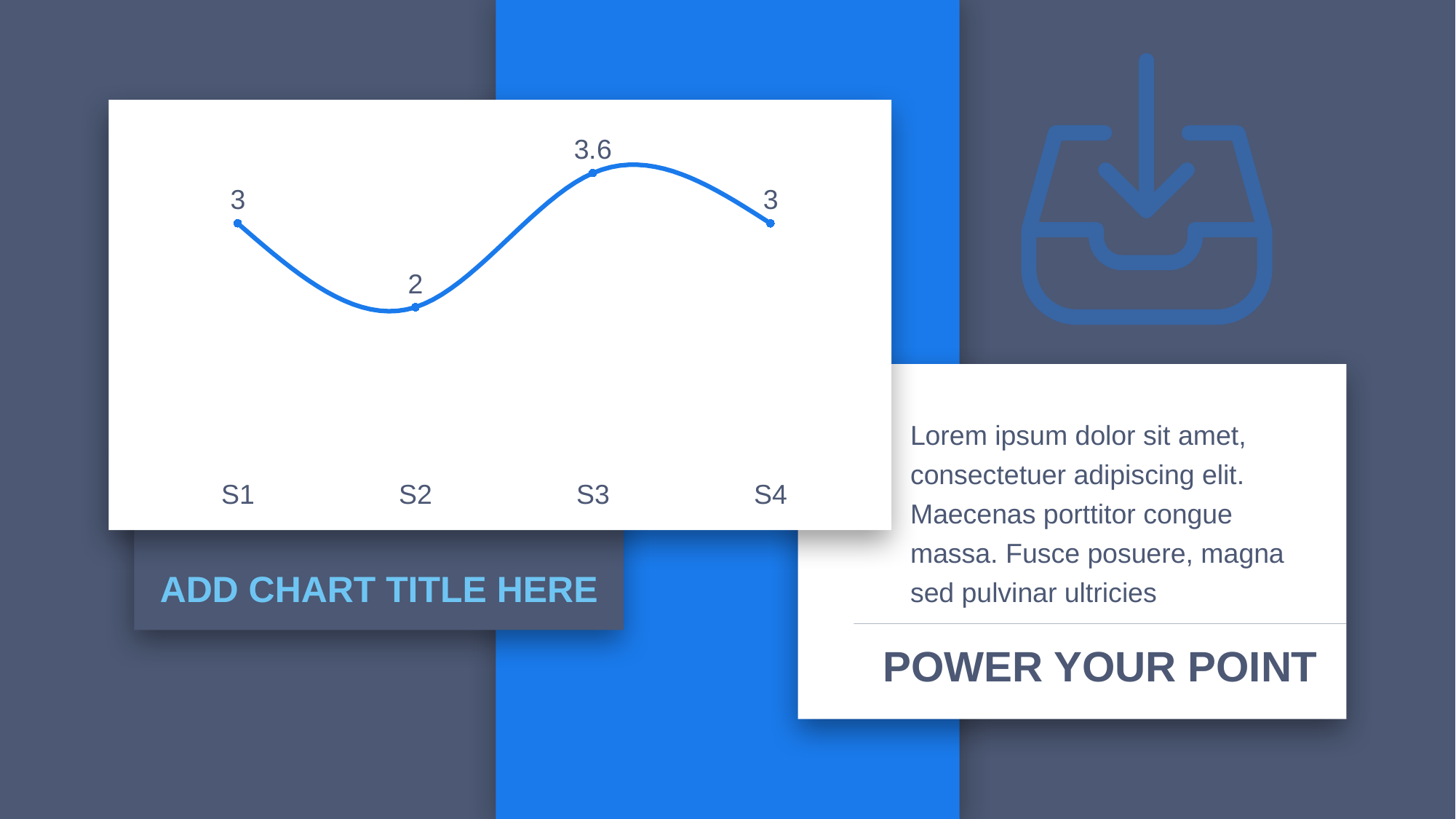

### Chart

| Category | T1 |
|---|---|
| S1 | 3.0 |
| S2 | 2.0 |
| S3 | 3.6 |
| S4 | 3.0 |
Lorem ipsum dolor sit amet, consectetuer adipiscing elit. Maecenas porttitor congue massa. Fusce posuere, magna sed pulvinar ultricies

ADD CHART TITLE HERE
POWER YOUR POINT